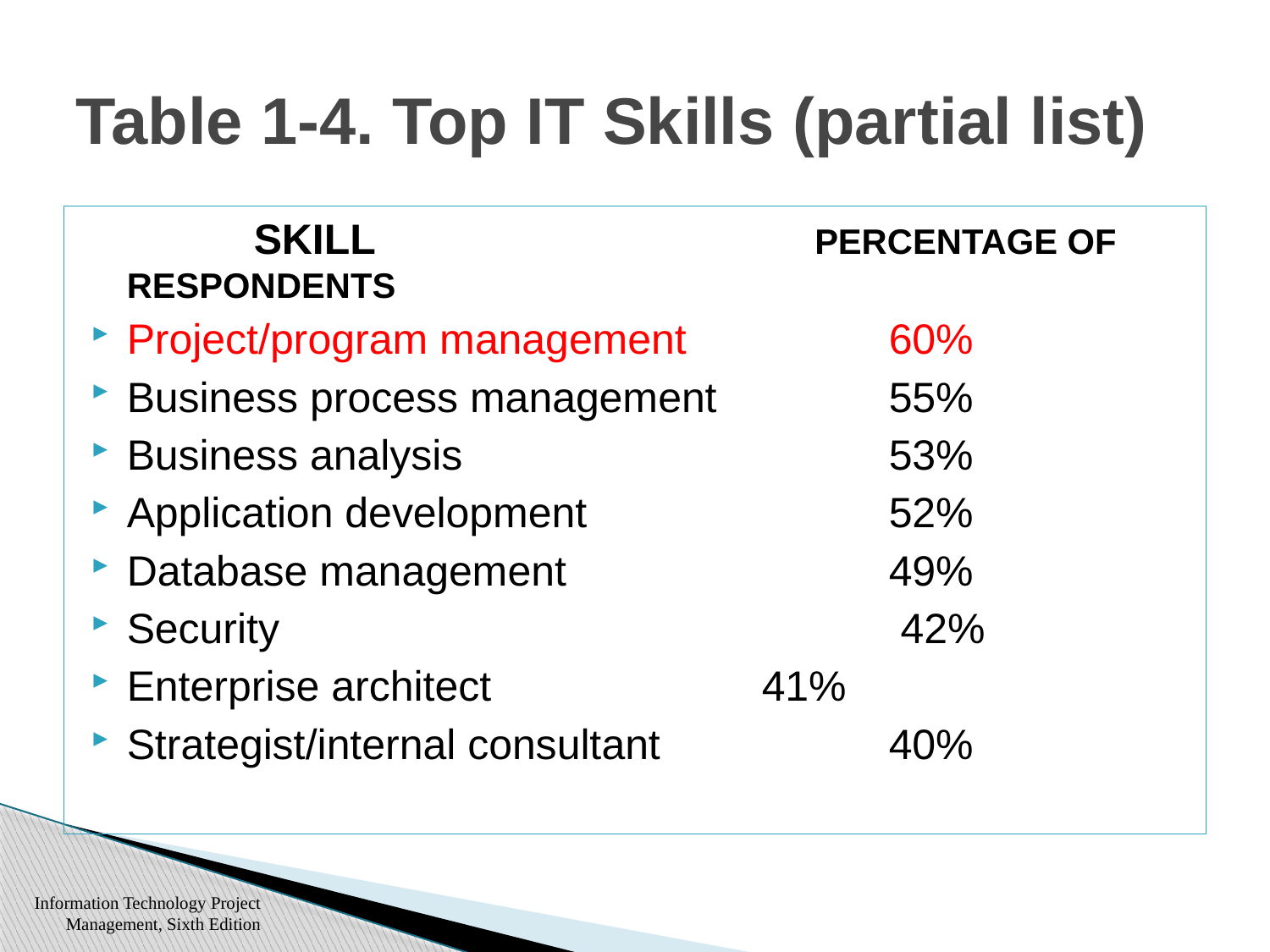

# Table 1-4. Top IT Skills (partial list)
		SKILL 			     PERCENTAGE OF  RESPONDENTS
Project/program management  		60%
Business process management 		55%
Business analysis 				53%
Application development 			52%
Database management 			49%
Security					 42%
Enterprise architect 			41%
Strategist/internal consultant		40%
Information Technology Project Management, Sixth Edition